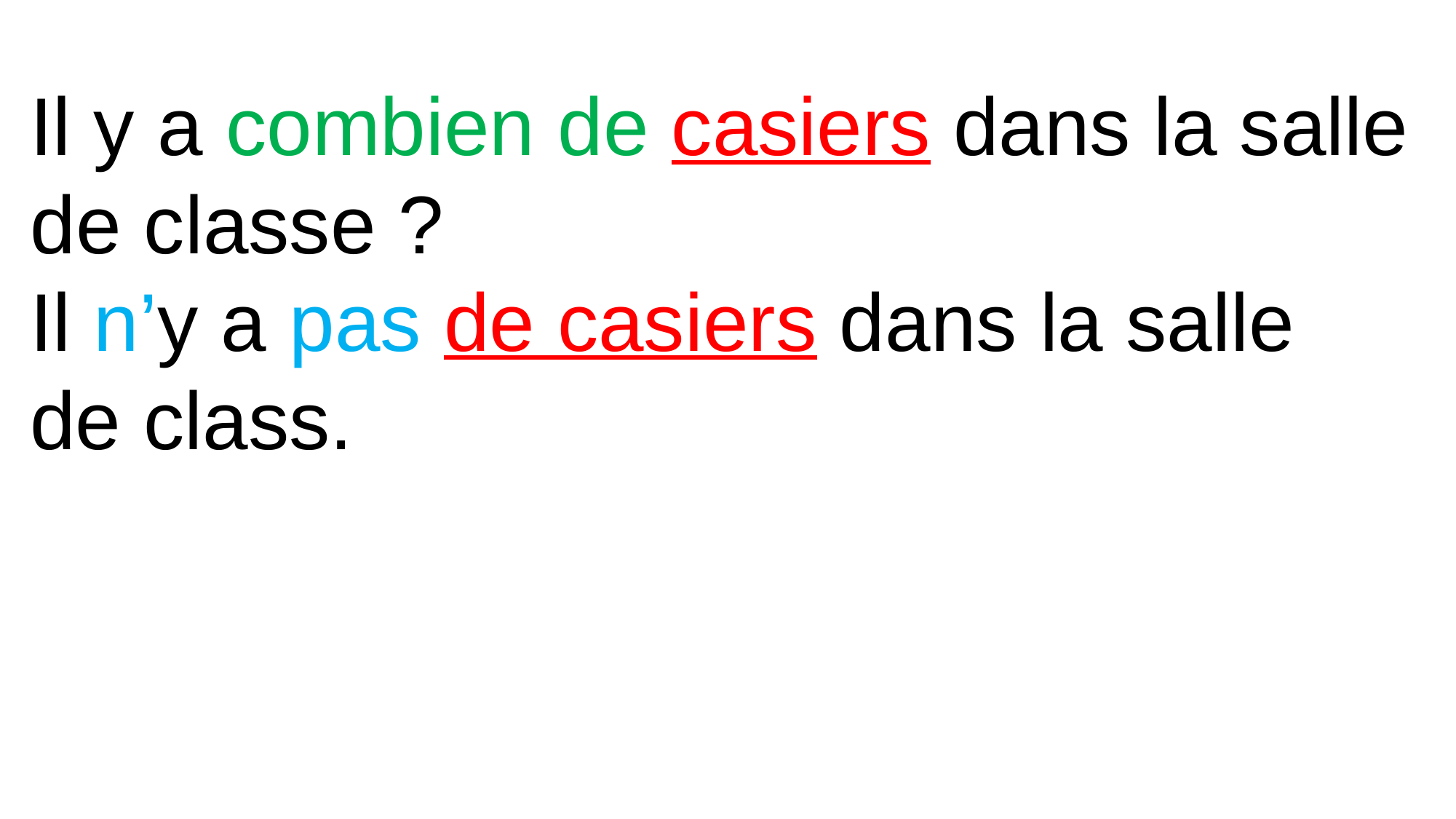

Il y a combien de casiers dans la salle de classe ?
Il n’y a pas de casiers dans la salle de class.